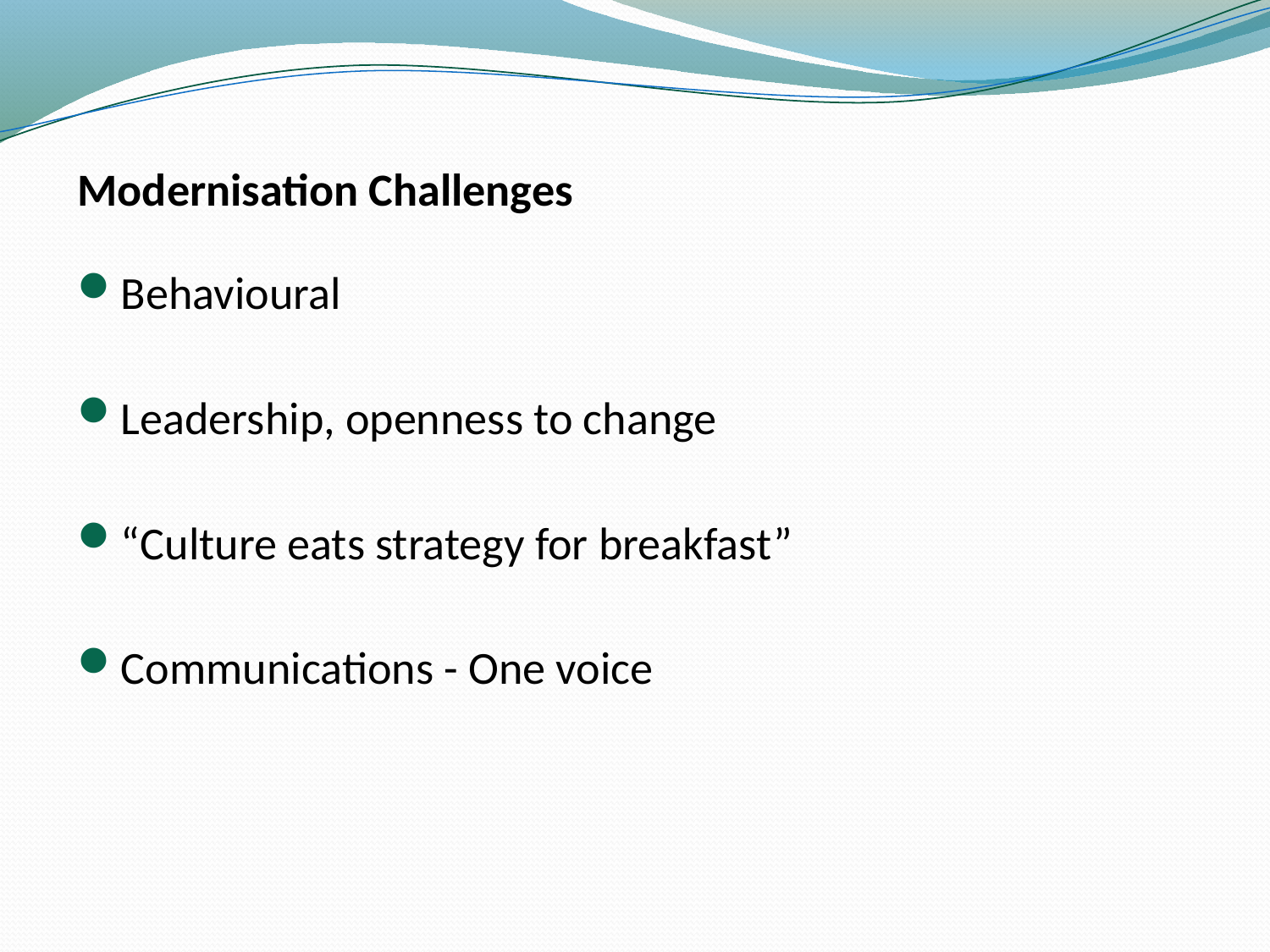

#
Modernisation Challenges
Behavioural
Leadership, openness to change
“Culture eats strategy for breakfast”
Communications - One voice